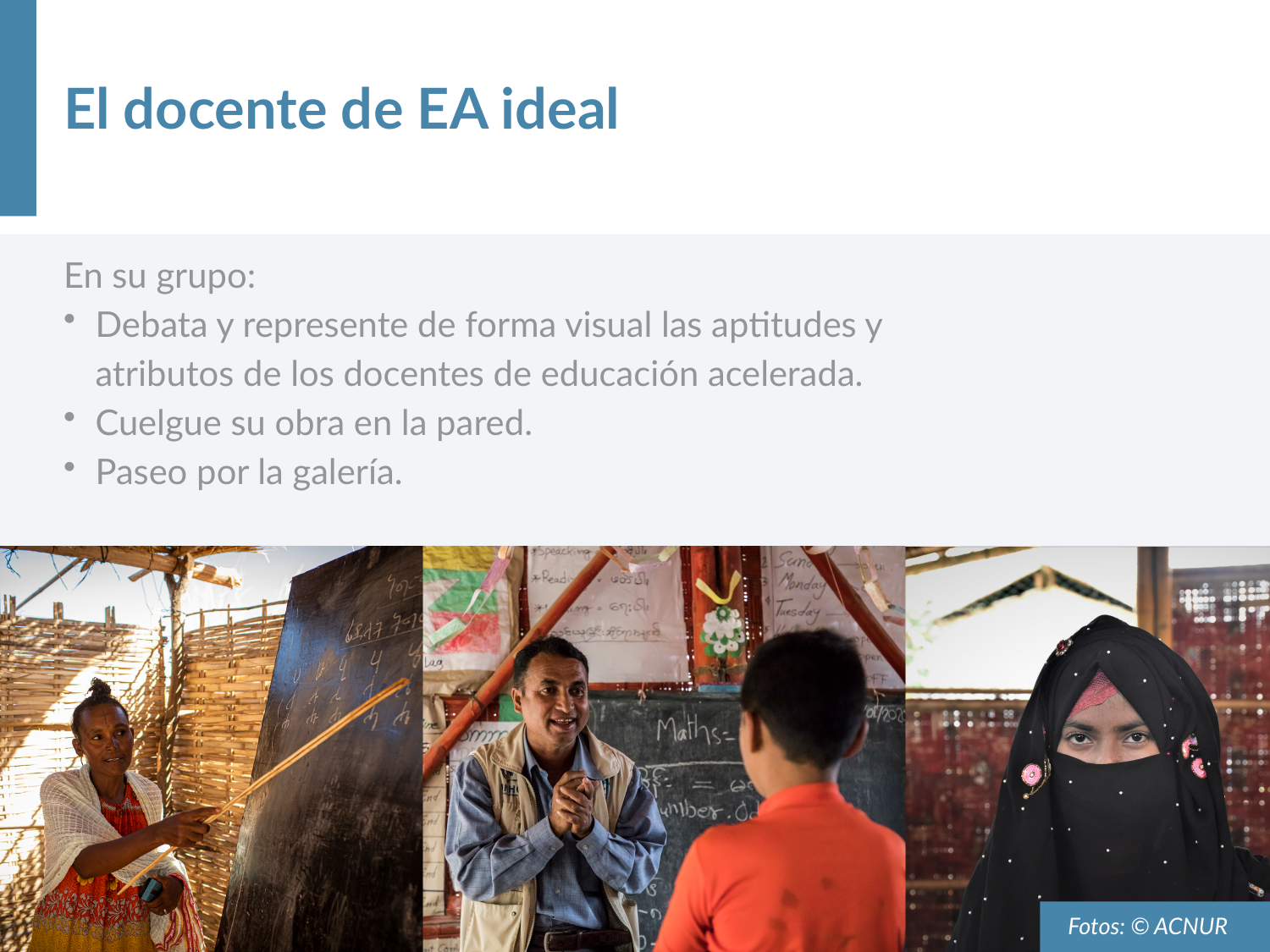

# El docente de EA ideal

En su grupo:
Debata y represente de forma visual las aptitudes y atributos de los docentes de educación acelerada.
Cuelgue su obra en la pared.
Paseo por la galería.

Fotos: © ACNUR